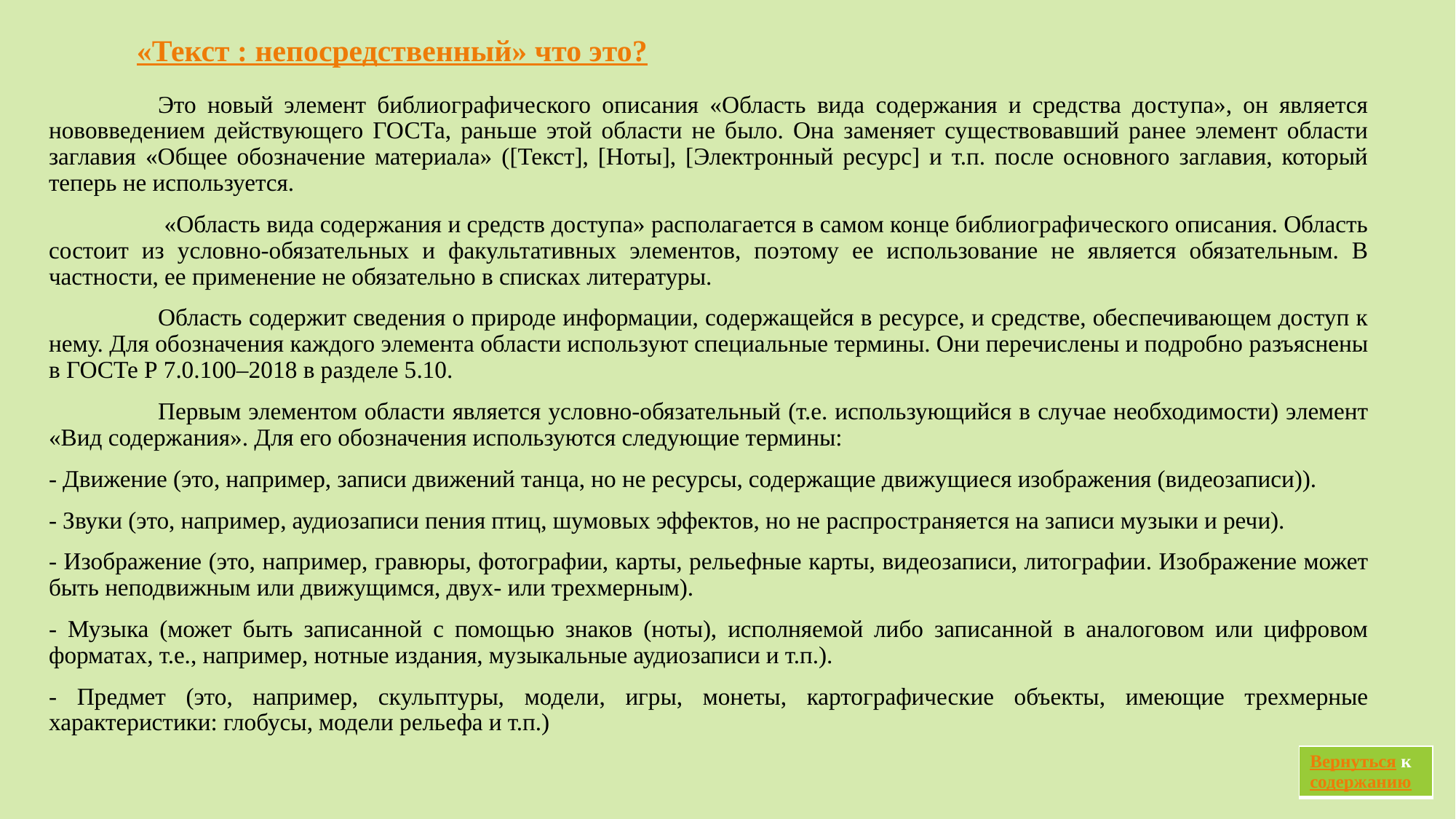

# «Текст : непосредственный» что это?
	Это новый элемент библиографического описания «Область вида содержания и средства доступа», он является нововведением действующего ГОСТа, раньше этой области не было. Она заменяет существовавший ранее элемент области заглавия «Общее обозначение материала» ([Текст], [Ноты], [Электронный ресурс] и т.п. после основного заглавия, который теперь не используется.
	 «Область вида содержания и средств доступа» располагается в самом конце библиографического описания. Область состоит из условно-обязательных и факультативных элементов, поэтому ее использование не является обязательным. В частности, ее применение не обязательно в списках литературы.
	Область содержит сведения о природе информации, содержащейся в ресурсе, и средстве, обеспечивающем доступ к нему. Для обозначения каждого элемента области используют специальные термины. Они перечислены и подробно разъяснены в ГОСТе Р 7.0.100–2018 в разделе 5.10.
	Первым элементом области является условно-обязательный (т.е. использующийся в случае необходимости) элемент «Вид содержания». Для его обозначения используются следующие термины:
- Движение (это, например, записи движений танца, но не ресурсы, содержащие движущиеся изображения (видеозаписи)).
- Звуки (это, например, аудиозаписи пения птиц, шумовых эффектов, но не распространяется на записи музыки и речи).
- Изображение (это, например, гравюры, фотографии, карты, рельефные карты, видеозаписи, литографии. Изображение может быть неподвижным или движущимся, двух- или трехмерным).
- Музыка (может быть записанной с помощью знаков (ноты), исполняемой либо записанной в аналоговом или цифровом форматах, т.е., например, нотные издания, музыкальные аудиозаписи и т.п.).
- Предмет (это, например, скульптуры, модели, игры, монеты, картографические объекты, имеющие трехмерные характеристики: глобусы, модели рельефа и т.п.)
| Вернуться к содержанию |
| --- |